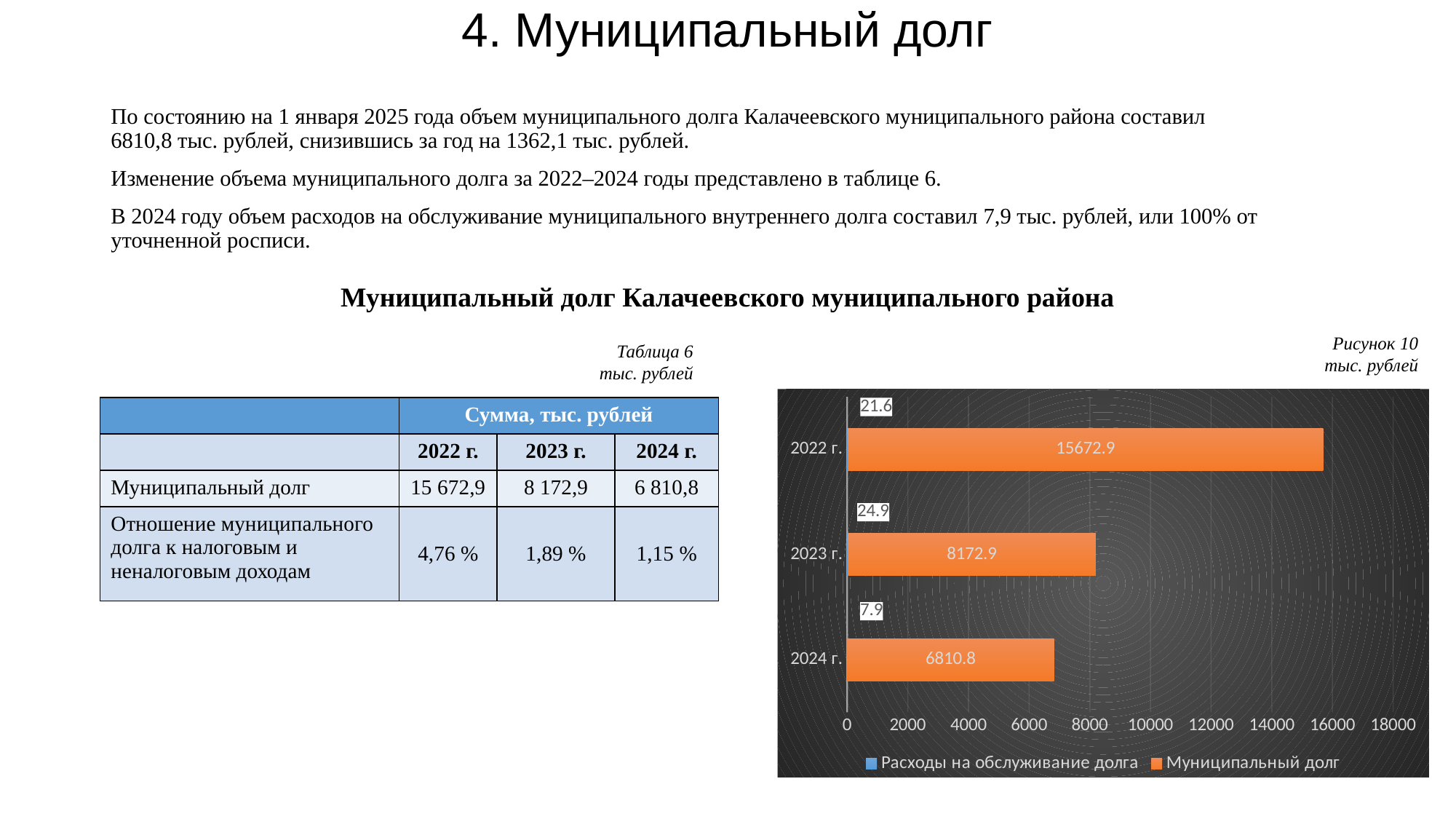

# 4. Муниципальный долг
По состоянию на 1 января 2025 года объем муниципального долга Калачеевского муниципального района составил
6810,8 тыс. рублей, снизившись за год на 1362,1 тыс. рублей.
Изменение объема муниципального долга за 2022–2024 годы представлено в таблице 6.
В 2024 году объем расходов на обслуживание муниципального внутреннего долга составил 7,9 тыс. рублей, или 100% от уточненной росписи.
Муниципальный долг Калачеевского муниципального района
Рисунок 10
тыс. рублей
Таблица 6
тыс. рублей

### Chart

| Category | Расходы на обслуживание долга | Муниципальный долг |
|---|---|---|
| 2024 г. | 7.9 | 6810.8 |
| 2023 г. | 24.9 | 8172.9 |
| 2022 г. | 21.6 | 15672.9 |
|  | Сумма, тыс. рублей |  |  |
| --- | --- | --- | --- |
|  | 2022 г. | 2023 г. | 2024 г. |
| Муниципальный долг | 15 672,9 | 8 172,9 | 6 810,8 |
| Отношение муниципального долга к налоговым и неналоговым доходам | 4,76 % | 1,89 % | 1,15 % |